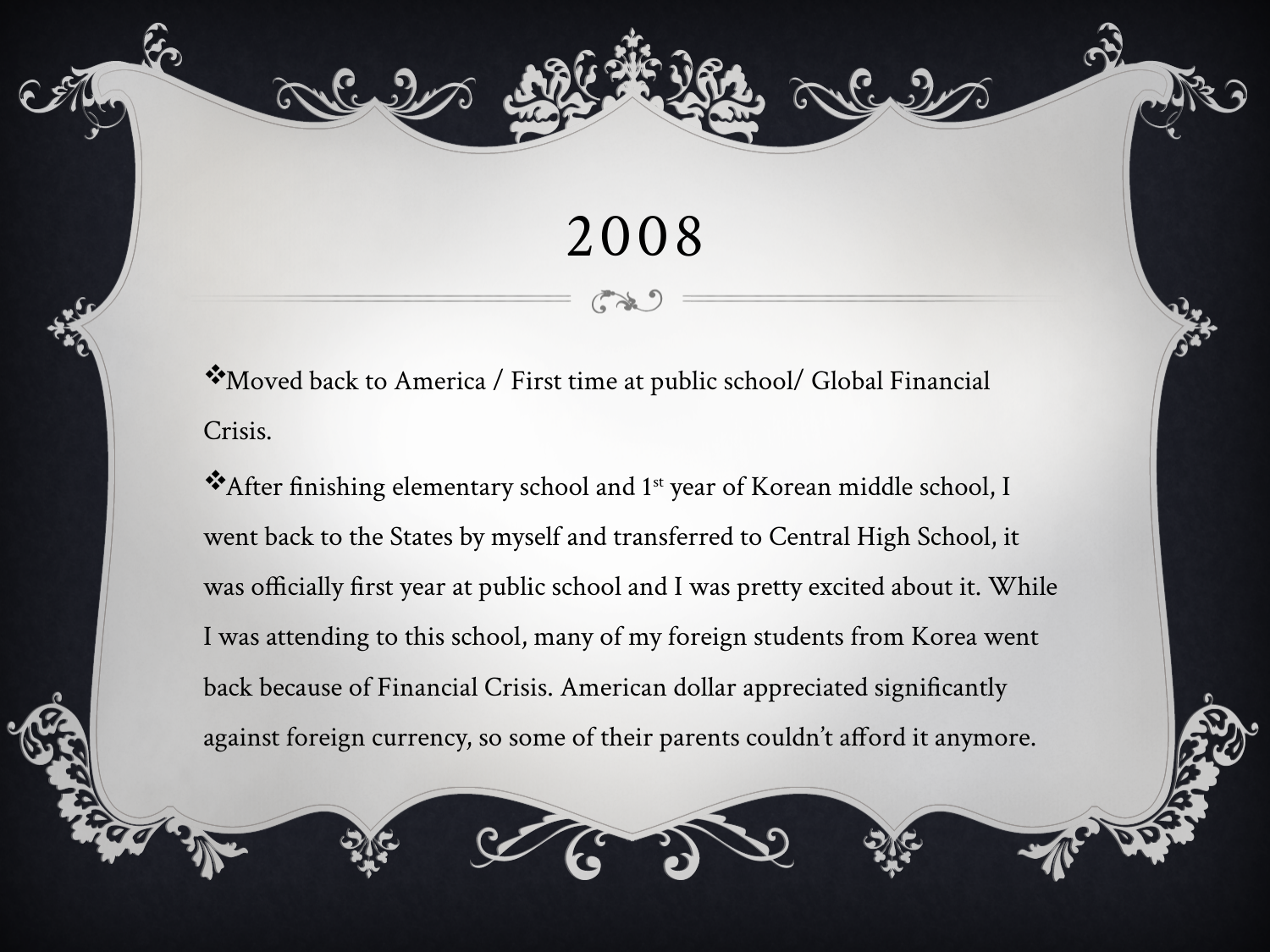

# 2008
Moved back to America / First time at public school/ Global Financial Crisis.
After finishing elementary school and 1st year of Korean middle school, I went back to the States by myself and transferred to Central High School, it was officially first year at public school and I was pretty excited about it. While I was attending to this school, many of my foreign students from Korea went back because of Financial Crisis. American dollar appreciated significantly against foreign currency, so some of their parents couldn’t afford it anymore.